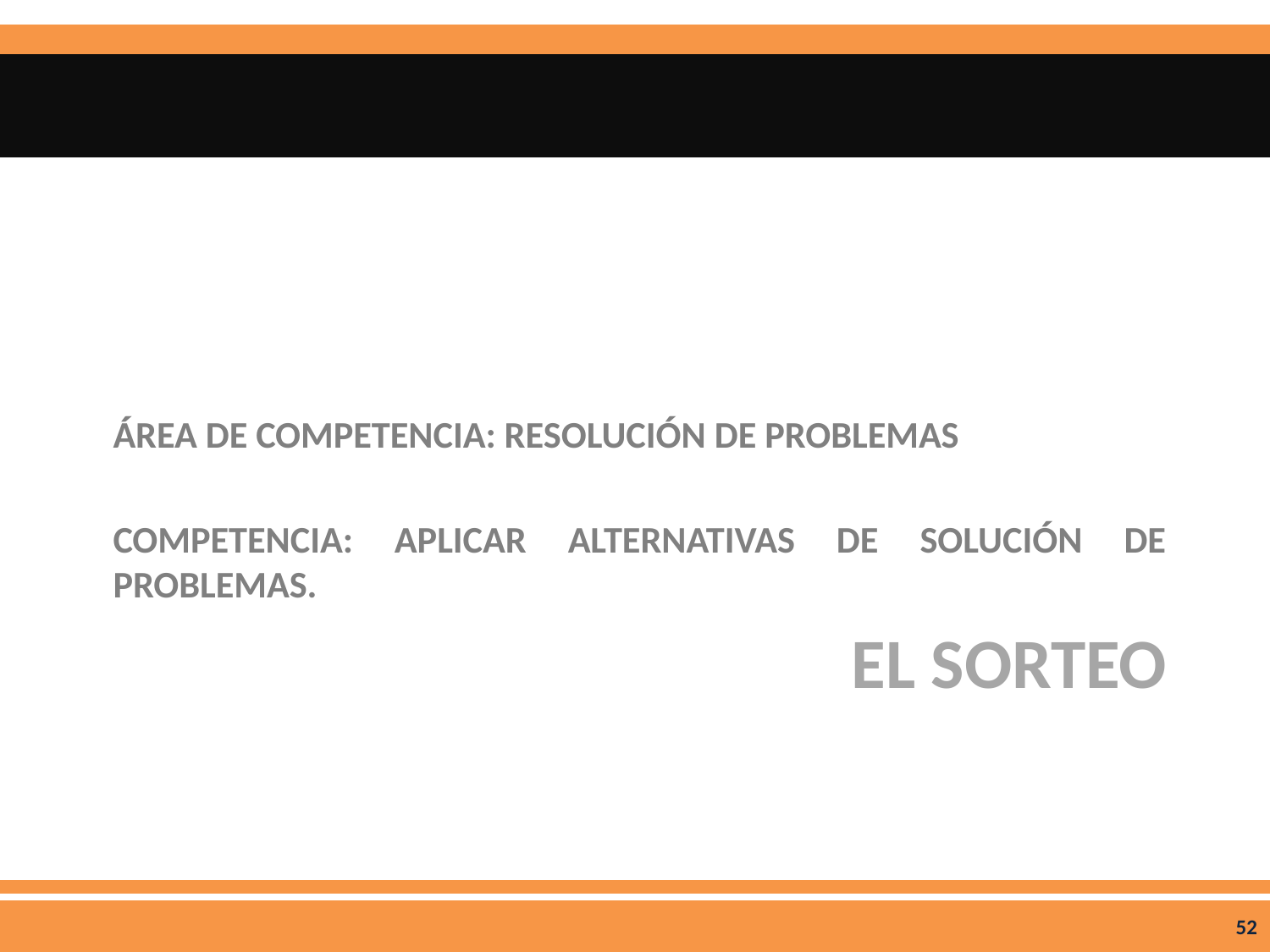

ÁREA DE COMPETENCIA: RESOLUCIÓN DE PROBLEMAS

COMPETENCIA: APLICAR ALTERNATIVAS DE SOLUCIÓN DE PROBLEMAS.
# EL SORTEO
52